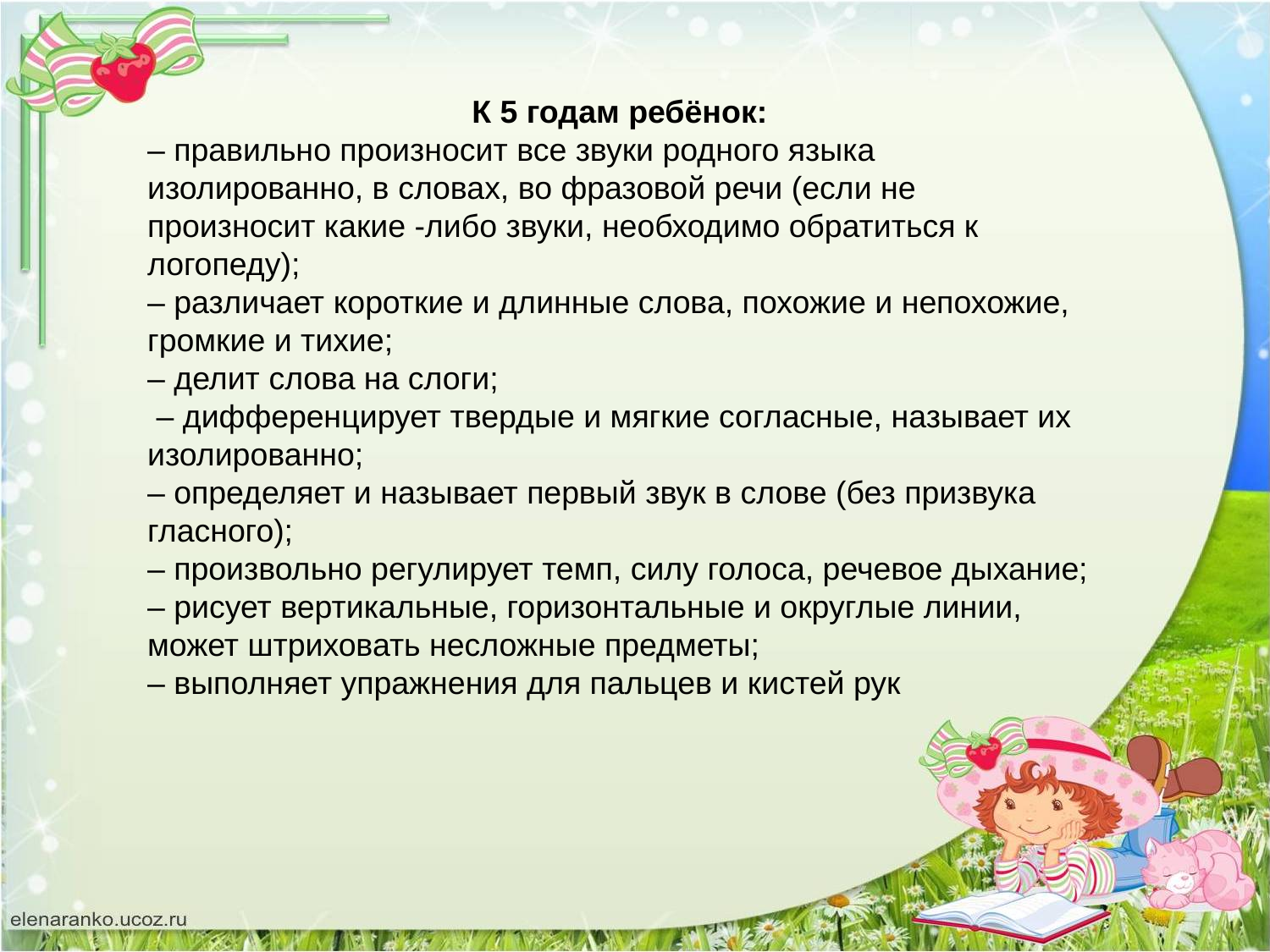

К 5 годам ребёнок:
– правильно произносит все звуки родного языка изолированно, в словах, во фразовой речи (если не произносит какие -либо звуки, необходимо обратиться к логопеду);
– различает короткие и длинные слова, похожие и непохожие, громкие и тихие;
– делит слова на слоги;
 – дифференцирует твердые и мягкие согласные, называет их изолированно;
– определяет и называет первый звук в слове (без призвука гласного);
– произвольно регулирует темп, силу голоса, речевое дыхание; – рисует вертикальные, горизонтальные и округлые линии, может штриховать несложные предметы;
– выполняет упражнения для пальцев и кистей рук